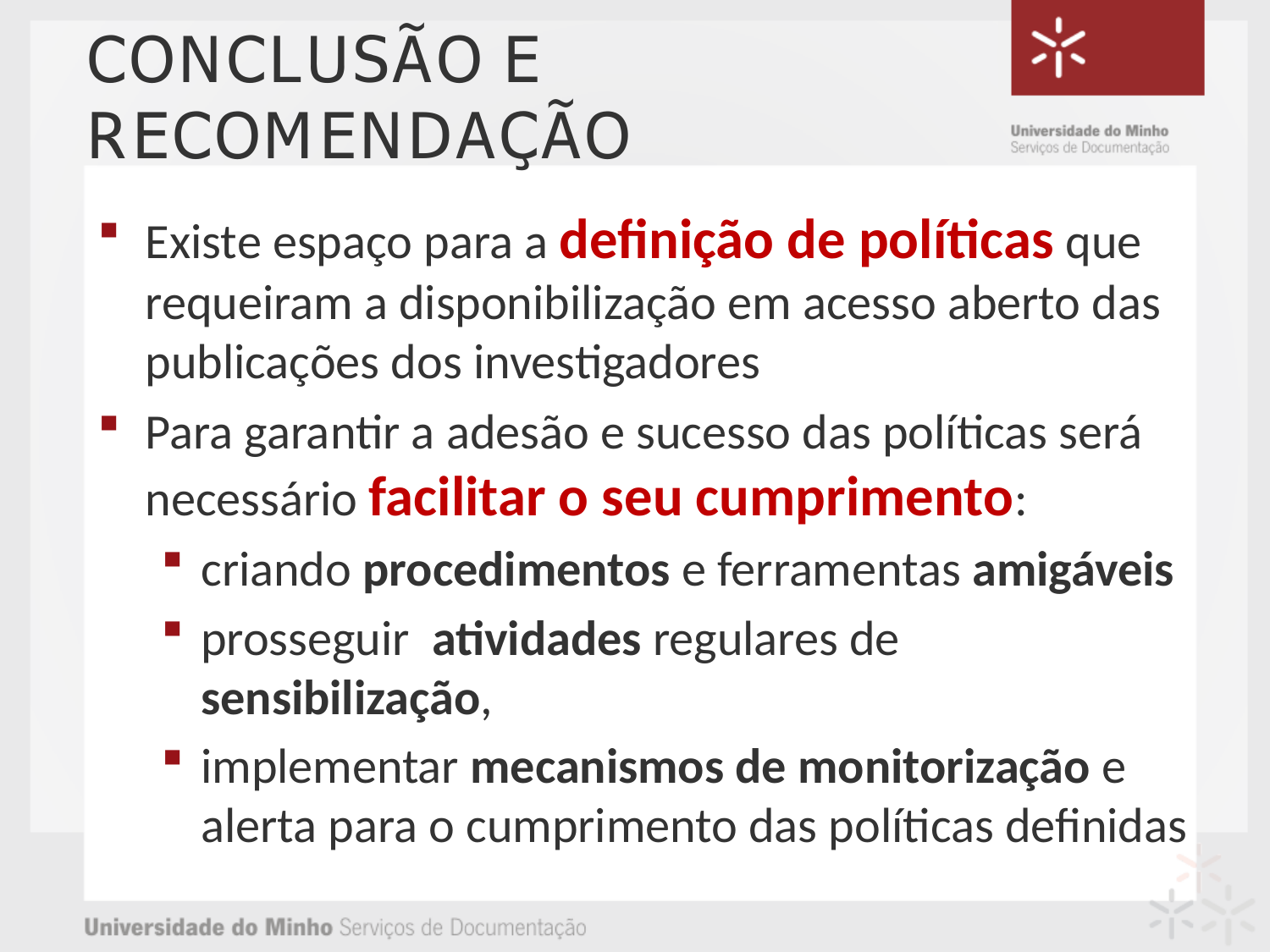

# CONCLUSÃO E RECOMENDAÇÃO
Existe espaço para a definição de políticas que requeiram a disponibilização em acesso aberto das publicações dos investigadores
Para garantir a adesão e sucesso das políticas será necessário facilitar o seu cumprimento:
criando procedimentos e ferramentas amigáveis
prosseguir  atividades regulares de sensibilização,
implementar mecanismos de monitorização e alerta para o cumprimento das políticas definidas